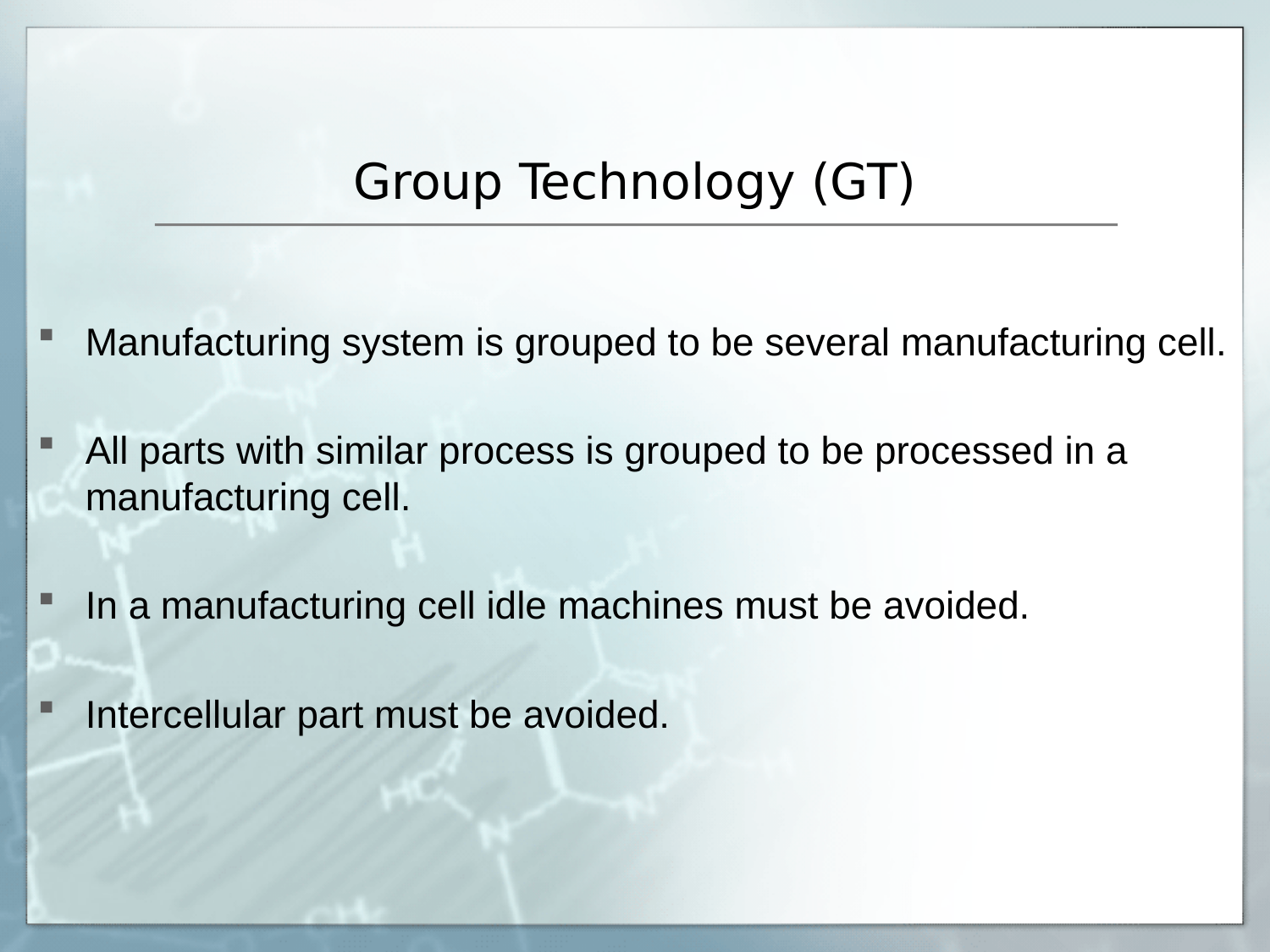

# Group Technology (GT)

Manufacturing system is grouped to be several manufacturing cell.

All parts with similar process is grouped to be processed in a manufacturing cell.

In a manufacturing cell idle machines must be avoided.

Intercellular part must be avoided.